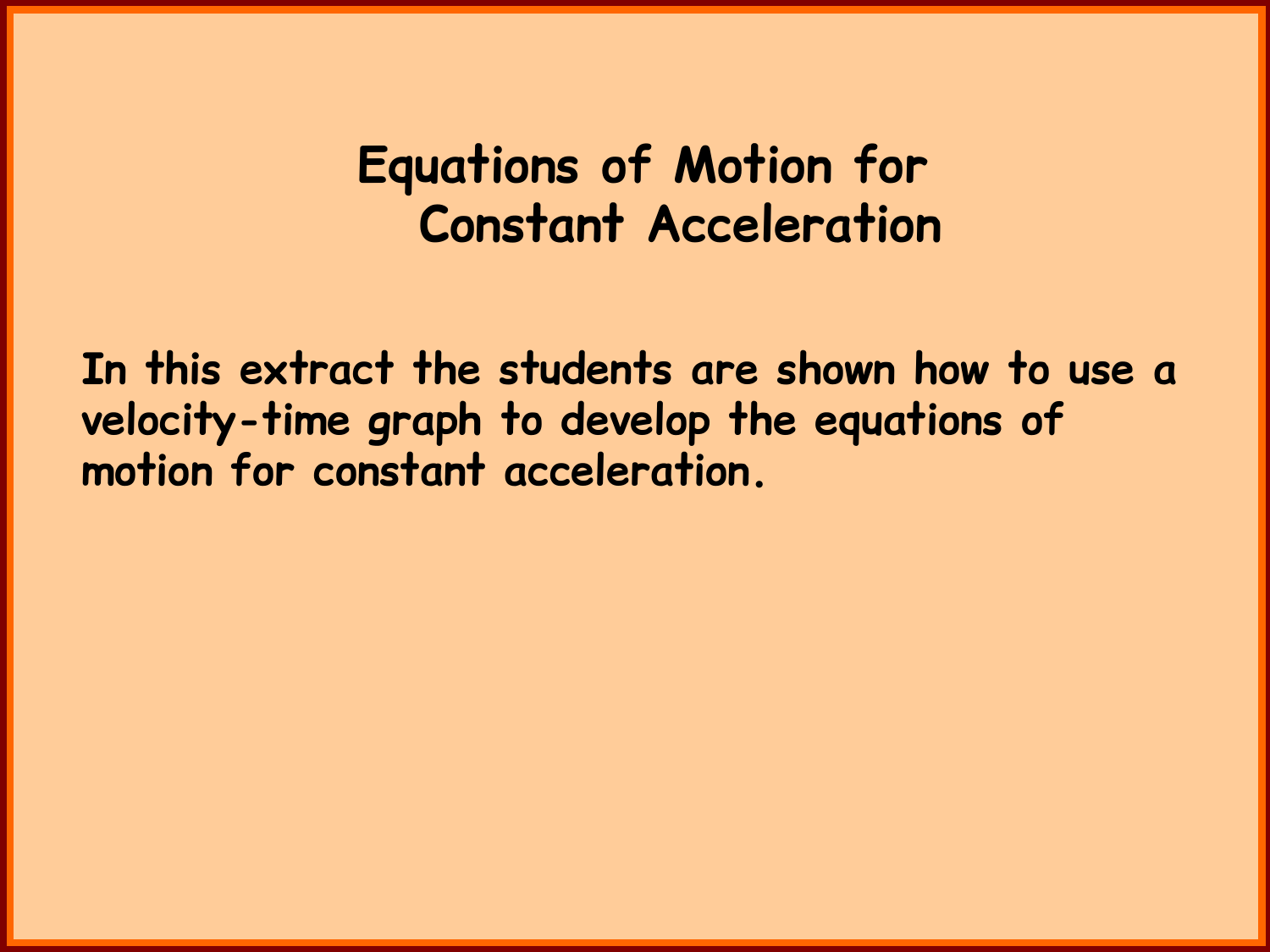

Equations of Motion for Constant Acceleration
In this extract the students are shown how to use a velocity-time graph to develop the equations of motion for constant acceleration.